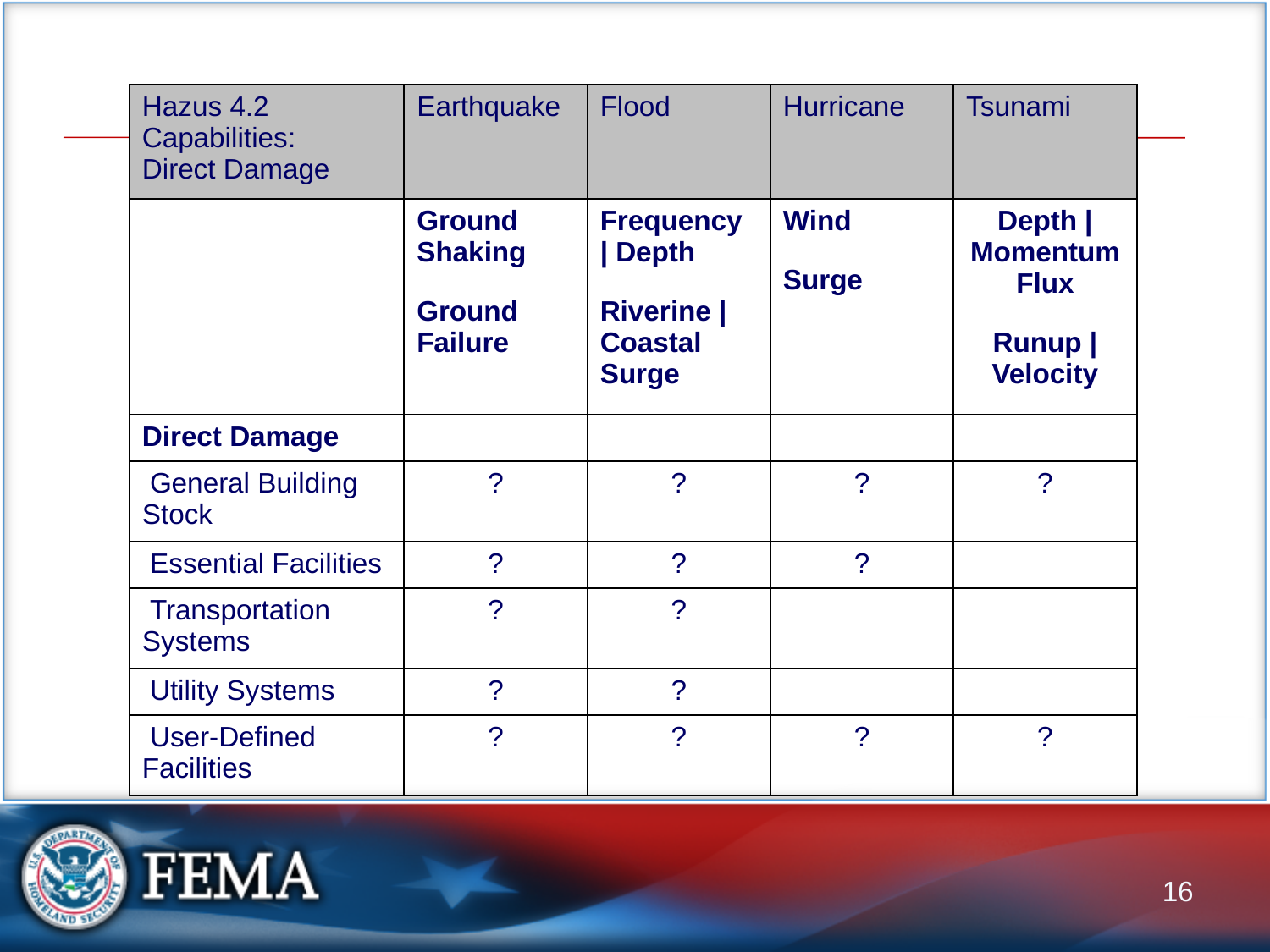

| Hazus 4.2 Capabilities: Direct Damage | Earthquake | Flood | Hurricane | Tsunami |
| --- | --- | --- | --- | --- |
|  | Ground Shaking Ground Failure | Frequency | Depth Riverine | Coastal Surge | Wind Surge | Depth | Momentum Flux Runup | Velocity |
| Direct Damage |  |  |  |  |
| General Building Stock | ? | ? | ? | ? |
| Essential Facilities | ? | ? | ? |  |
| Transportation Systems | ? | ? |  |  |
| Utility Systems | ? | ? |  |  |
| User-Defined Facilities | ? | ? | ? | ? |
16